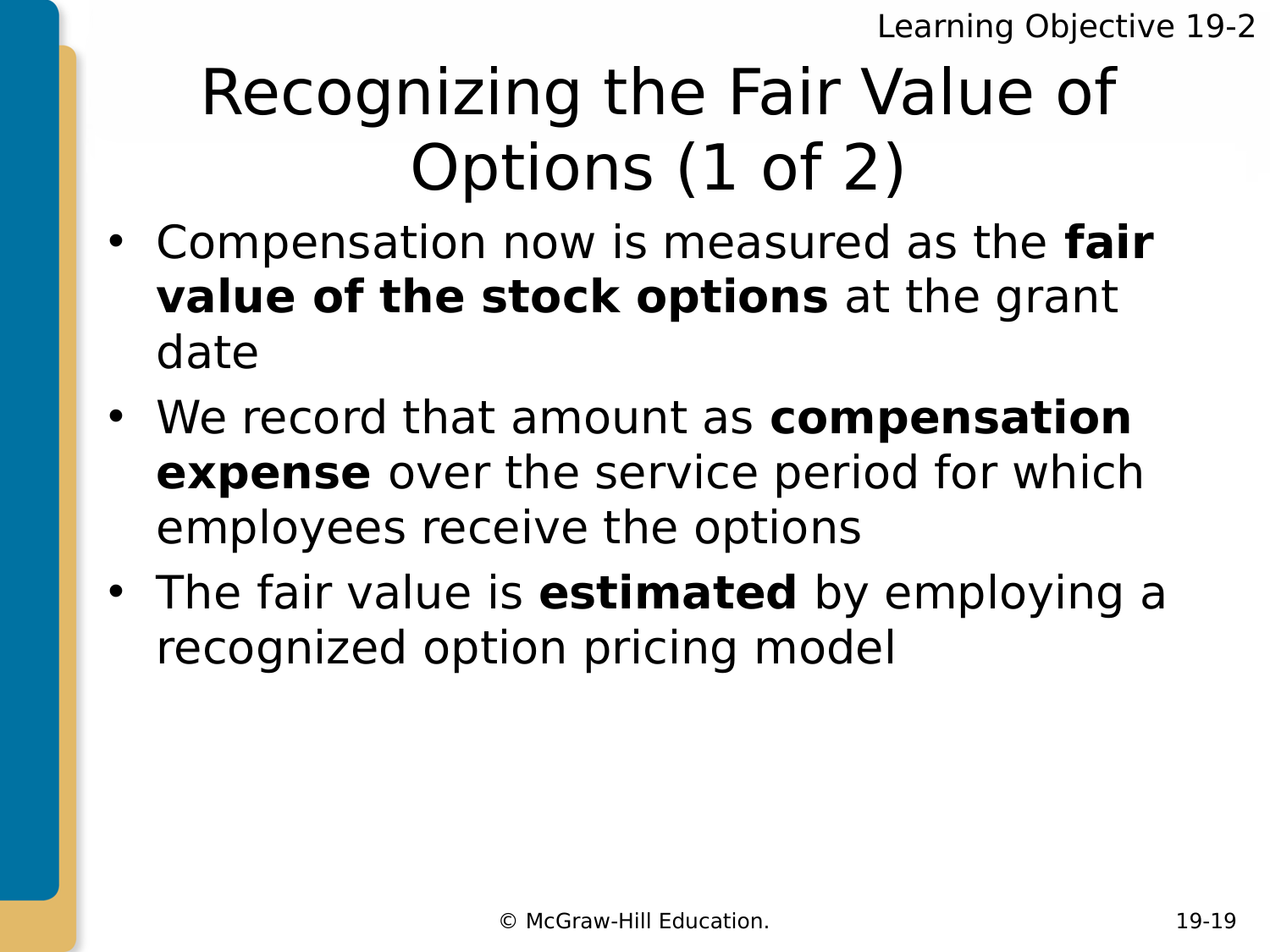

Learning Objective 19-2
# Recognizing the Fair Value of Options (1 of 2)
Compensation now is measured as the fair value of the stock options at the grant date
We record that amount as compensation expense over the service period for which employees receive the options
The fair value is estimated by employing a recognized option pricing model